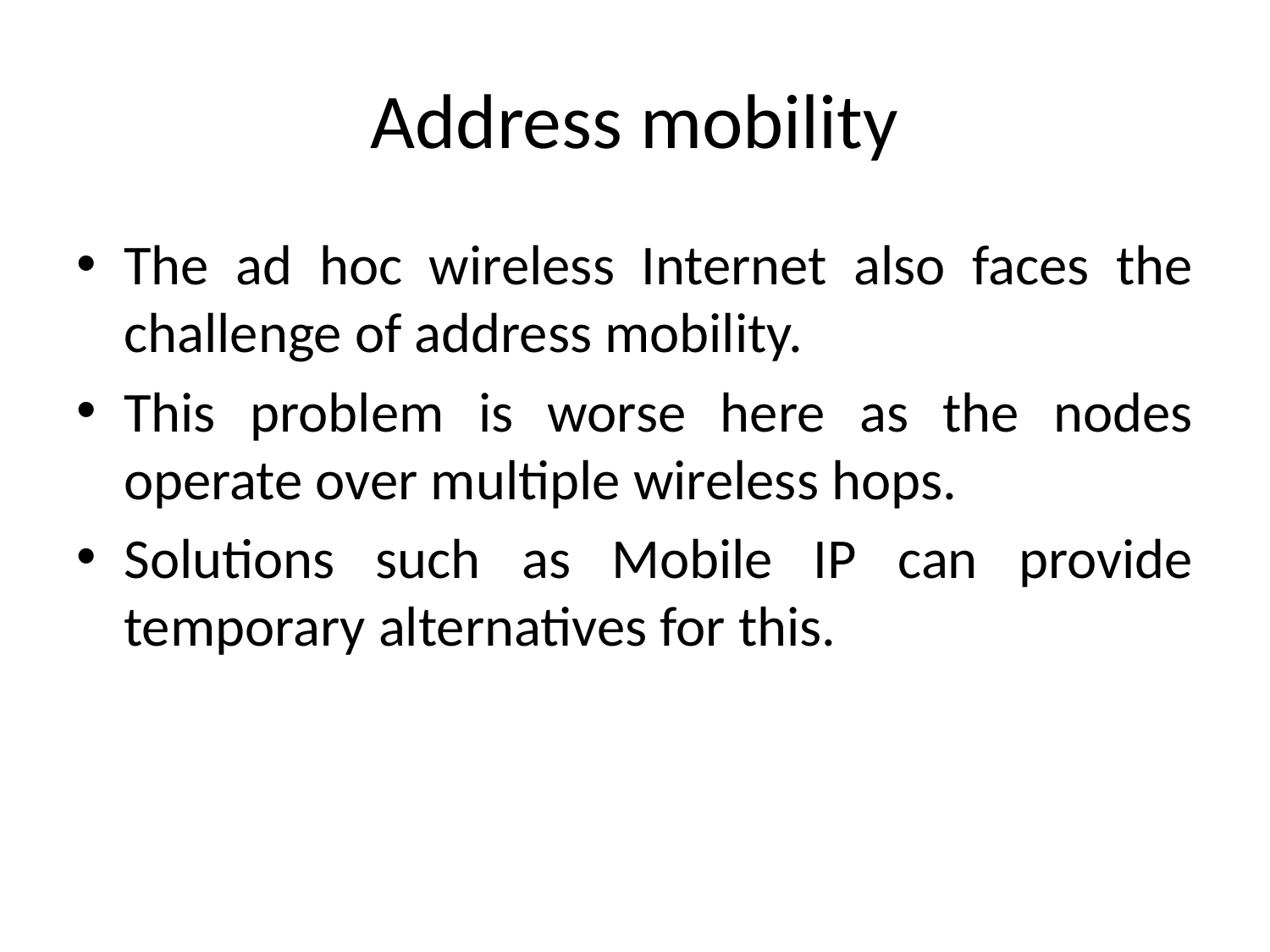

# Address mobility
The ad hoc wireless Internet also faces the challenge of address mobility.
This problem is worse here as the nodes operate over multiple wireless hops.
Solutions such as Mobile IP can provide temporary alternatives for this.